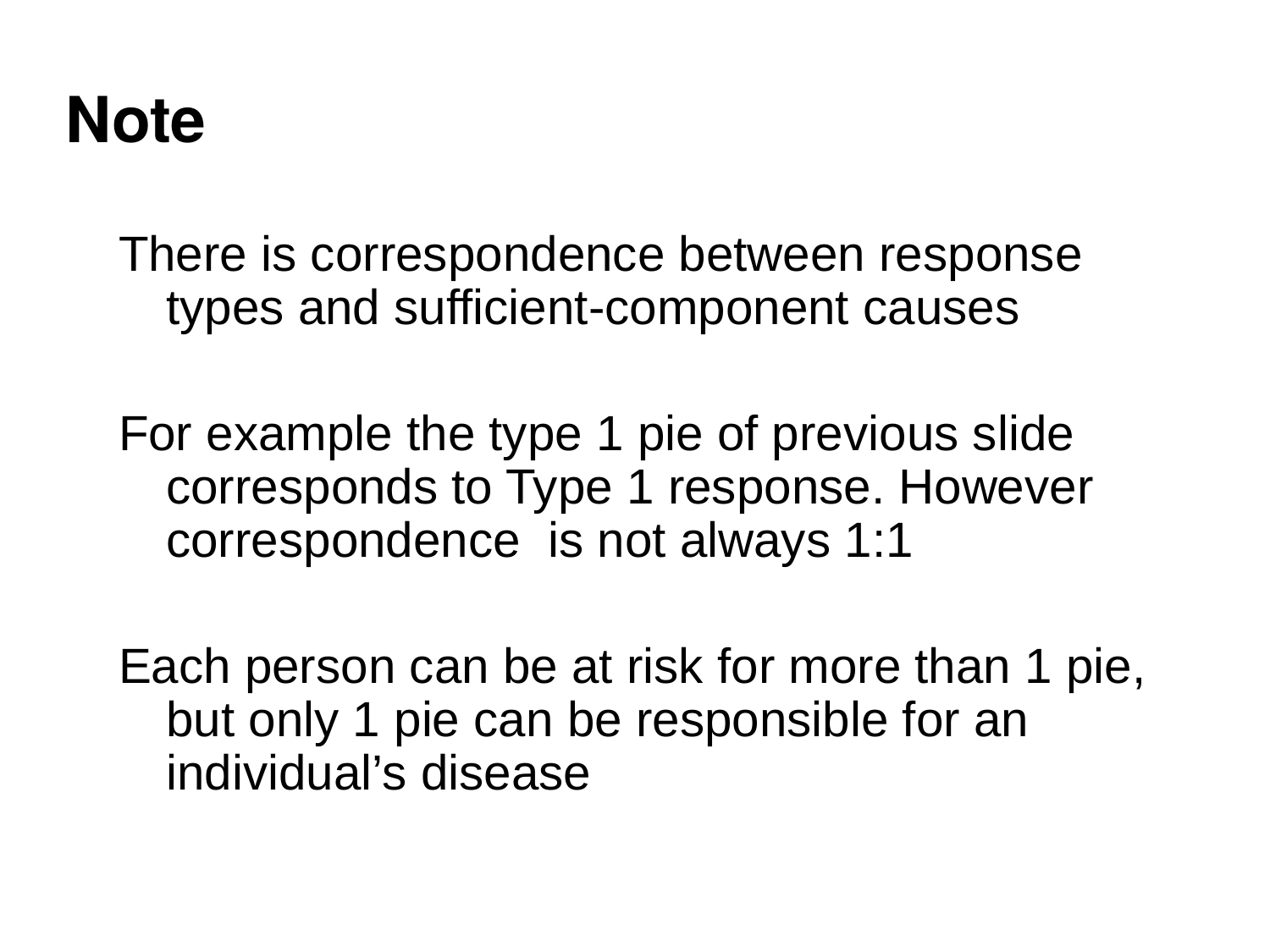

# Note
There is correspondence between response types and sufficient-component causes

For example the type 1 pie of previous slide corresponds to Type 1 response. However correspondence  is not always 1:1

Each person can be at risk for more than 1 pie, but only 1 pie can be responsible for an individual’s disease